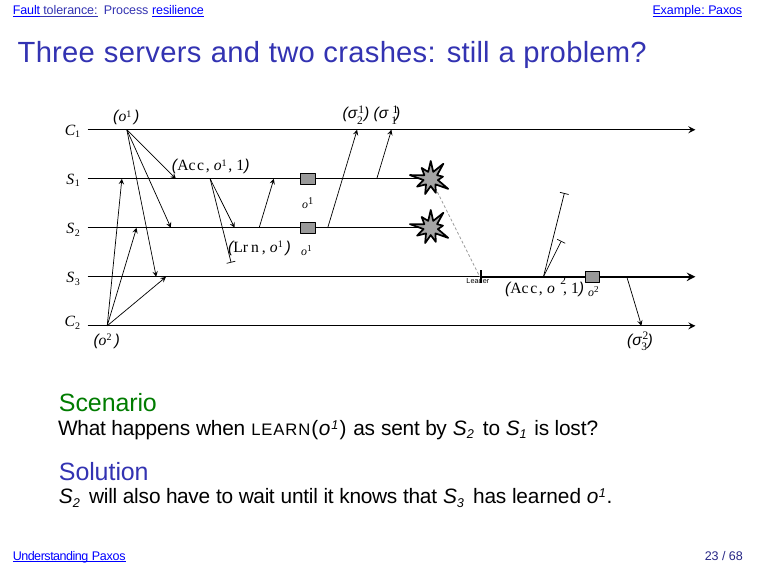

Fault tolerance: Process resilience
Example: Paxos
Three servers and two crashes: still a problem?
1
1
(σ ) (σ )
(o1 )
2
1
C1

(Acc, o1, 1)
S1

o1

S2

(Lrn, o1 )  o1
S3
Leader	2
(Acc, o  , 1) o2

C2
(o2 )
2
(σ )
3
Scenario
What happens when LEARN(o1) as sent by S2 to S1 is lost?
Solution
S2 will also have to wait until it knows that S3 has learned o1.
Understanding Paxos
23 / 68